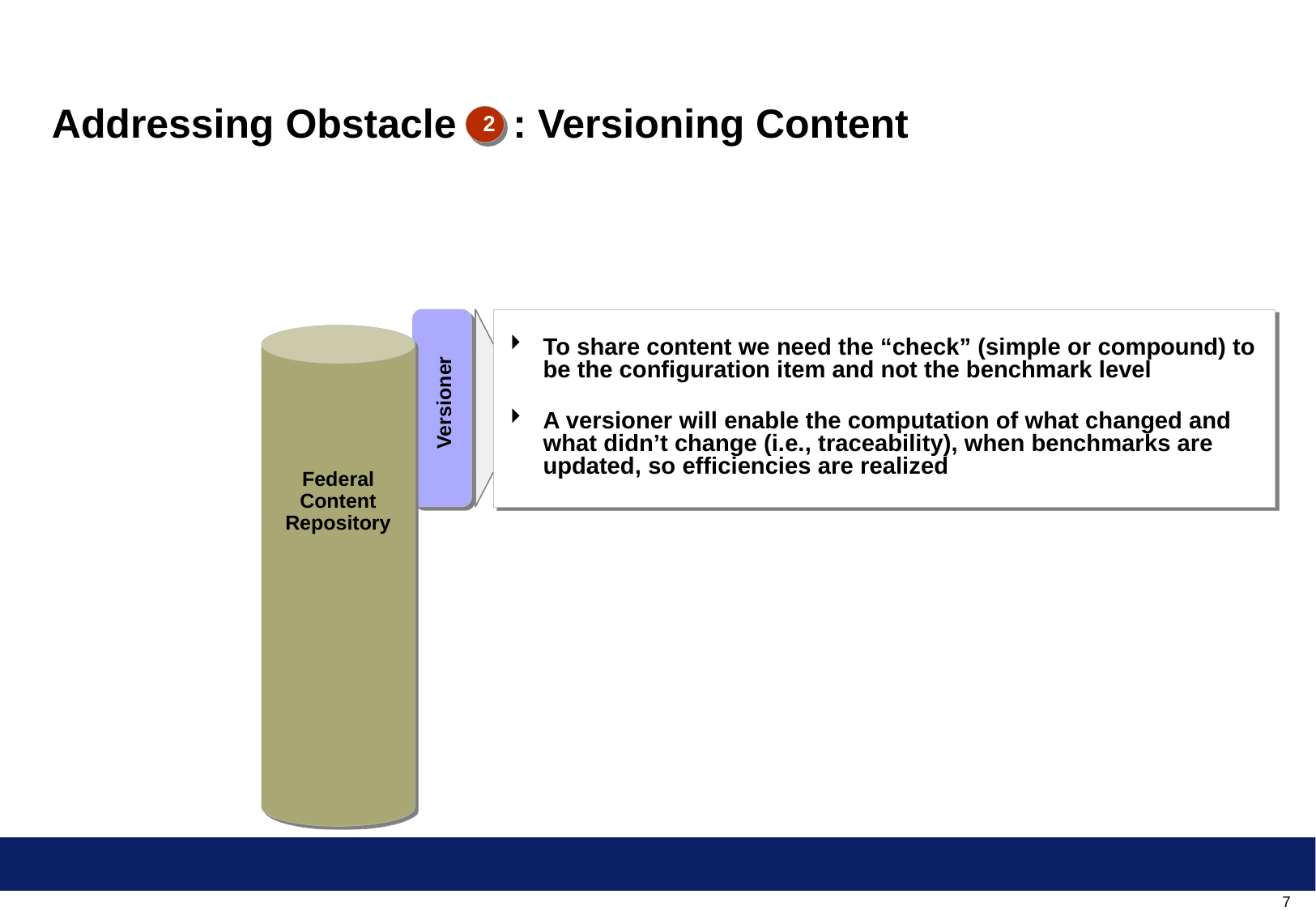

# Addressing Obstacle     : Versioning Content
2

To share content we need the “check” (simple or compound) to be the configuration item and not the benchmark level
A versioner will enable the computation of what changed and what didn’t change (i.e., traceability), when benchmarks are updated, so efficiencies are realized
Federal
Content
Repository

Versioner